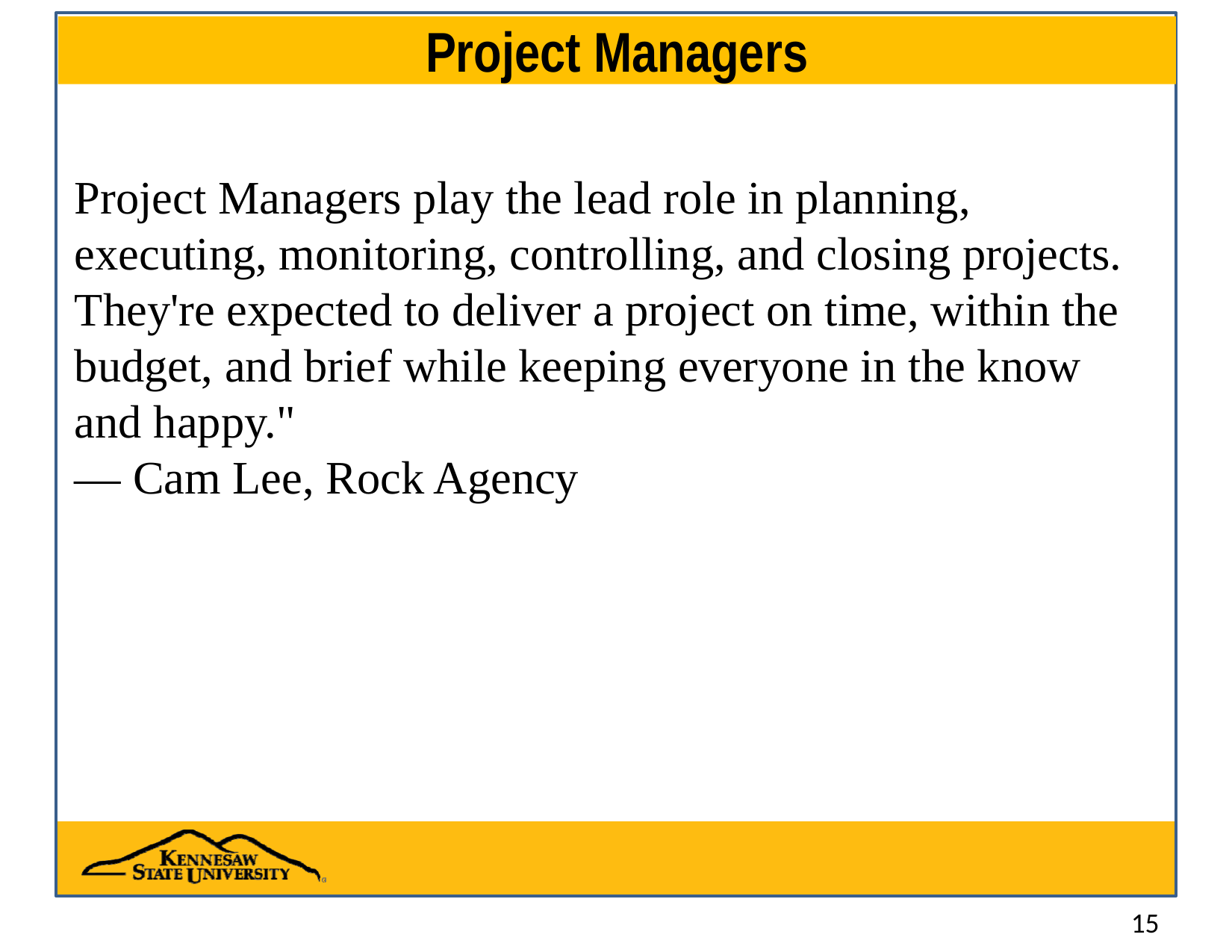

# Project Managers
Project Managers play the lead role in planning, executing, monitoring, controlling, and closing projects. They're expected to deliver a project on time, within the budget, and brief while keeping everyone in the know and happy."
— Cam Lee, Rock Agency